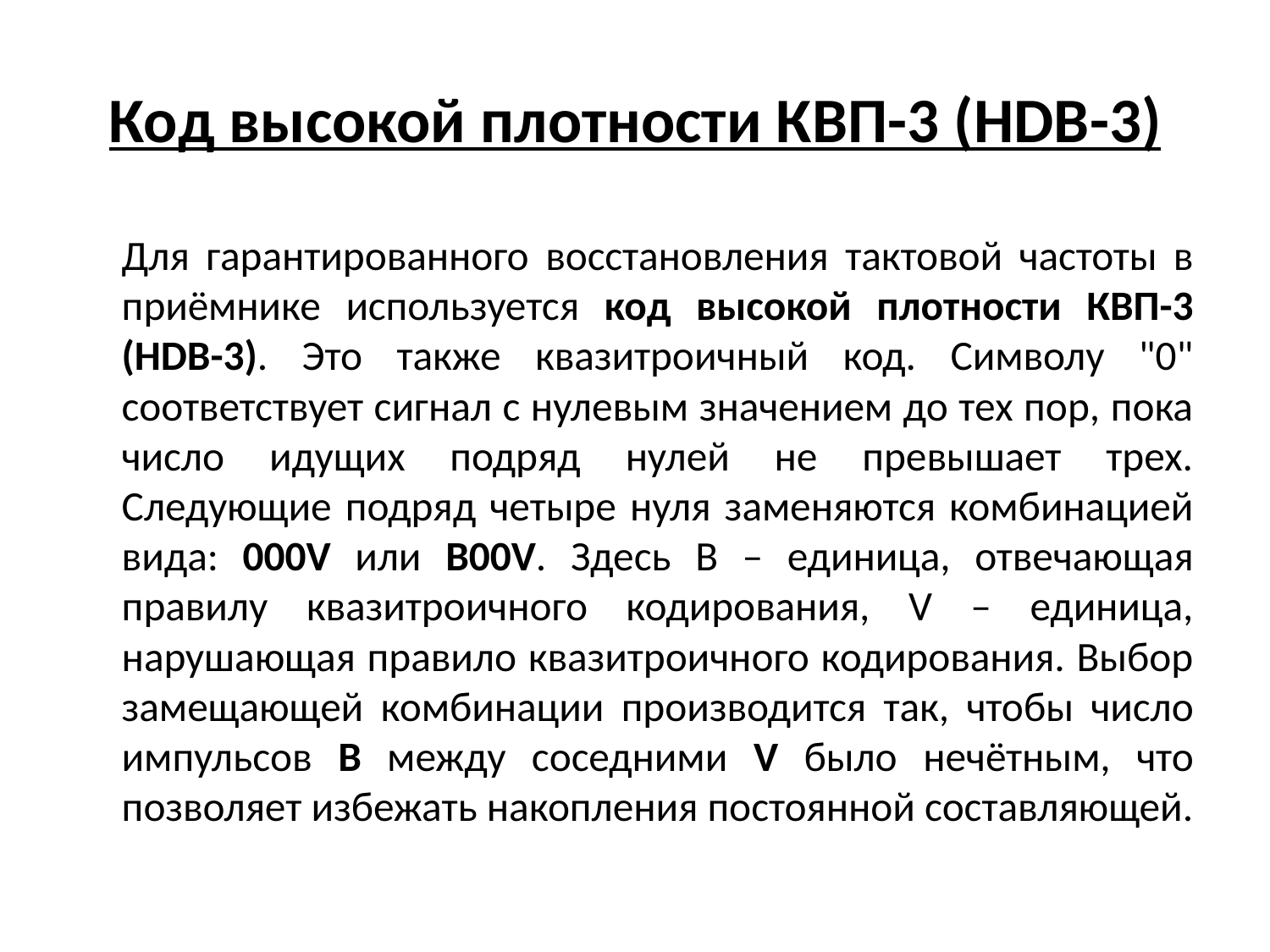

# Код высокой плотности КВП-3 (HDB-3)
	Для гарантированного восстановления тактовой частоты в приёмнике используется код высокой плотности КВП-3 (HDB-3). Это также квазитроичный код. Символу "0" соответствует сигнал с нулевым значением до тех пор, пока число идущих подряд нулей не превышает трех. Следующие подряд четыре нуля заменяются комбинацией вида: 000V или B00V. Здесь В – единица, отвечающая правилу квазитроичного кодирования, V – единица, нарушающая правило квазитроичного кодирования. Выбор замещающей комбинации производится так, чтобы число импульсов В между соседними V было нечётным, что позволяет избежать накопления постоянной составляющей.